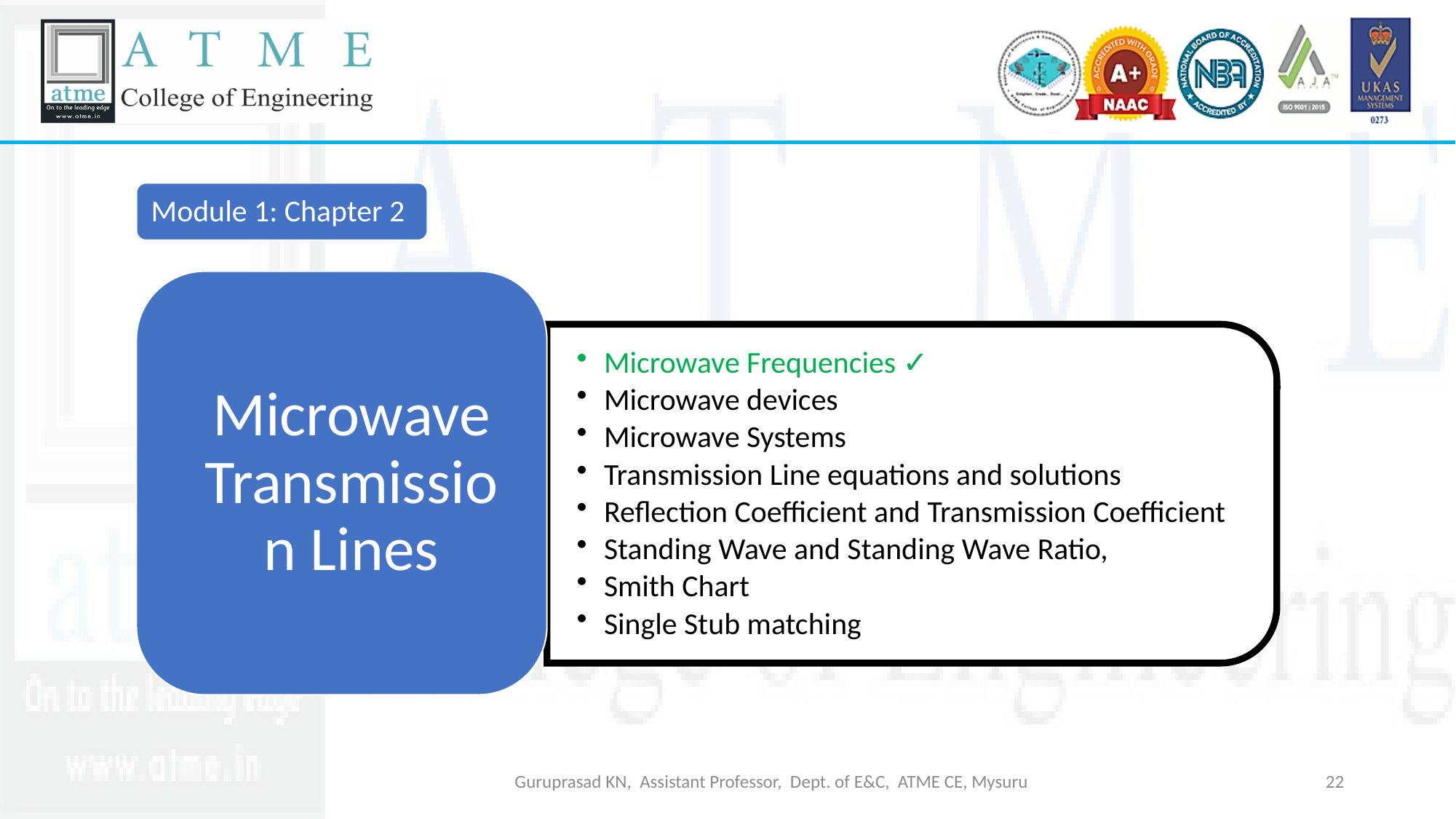

Module 1: Chapter 2
Microwave Frequencies ✓
Microwave devices
Microwave Systems
Transmission Line equations and solutions
Reflection Coefficient and Transmission Coefficient
Standing Wave and Standing Wave Ratio,
Smith Chart
Single Stub matching
Microwave Transmission Lines
Guruprasad KN,  Assistant Professor,  Dept. of E&C,  ATME CE, Mysuru
22